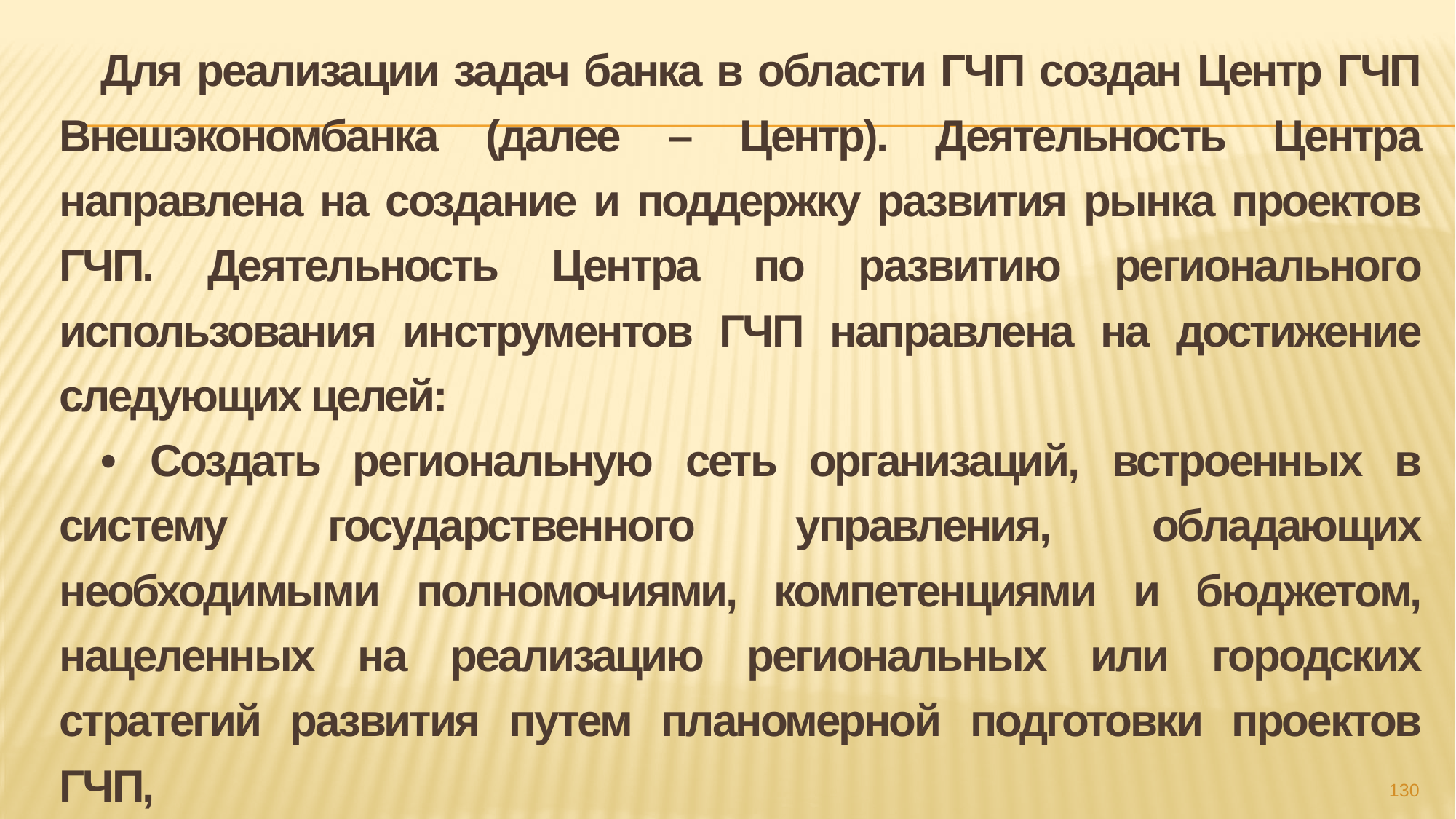

Для реализации задач банка в области ГЧП создан Центр ГЧП Внешэкономбанка (далее – Центр). Деятельность Центра направлена на создание и поддержку развития рынка проектов ГЧП. Деятельность Центра по развитию регионального использования инструментов ГЧП направлена на достижение следующих целей:
• Создать региональную сеть организаций, встроенных в систему государственного управления, обладающих необходимыми полномочиями, компетенциями и бюджетом, нацеленных на реализацию региональных или городских стратегий развития путем планомерной подготовки проектов ГЧП,
#
130